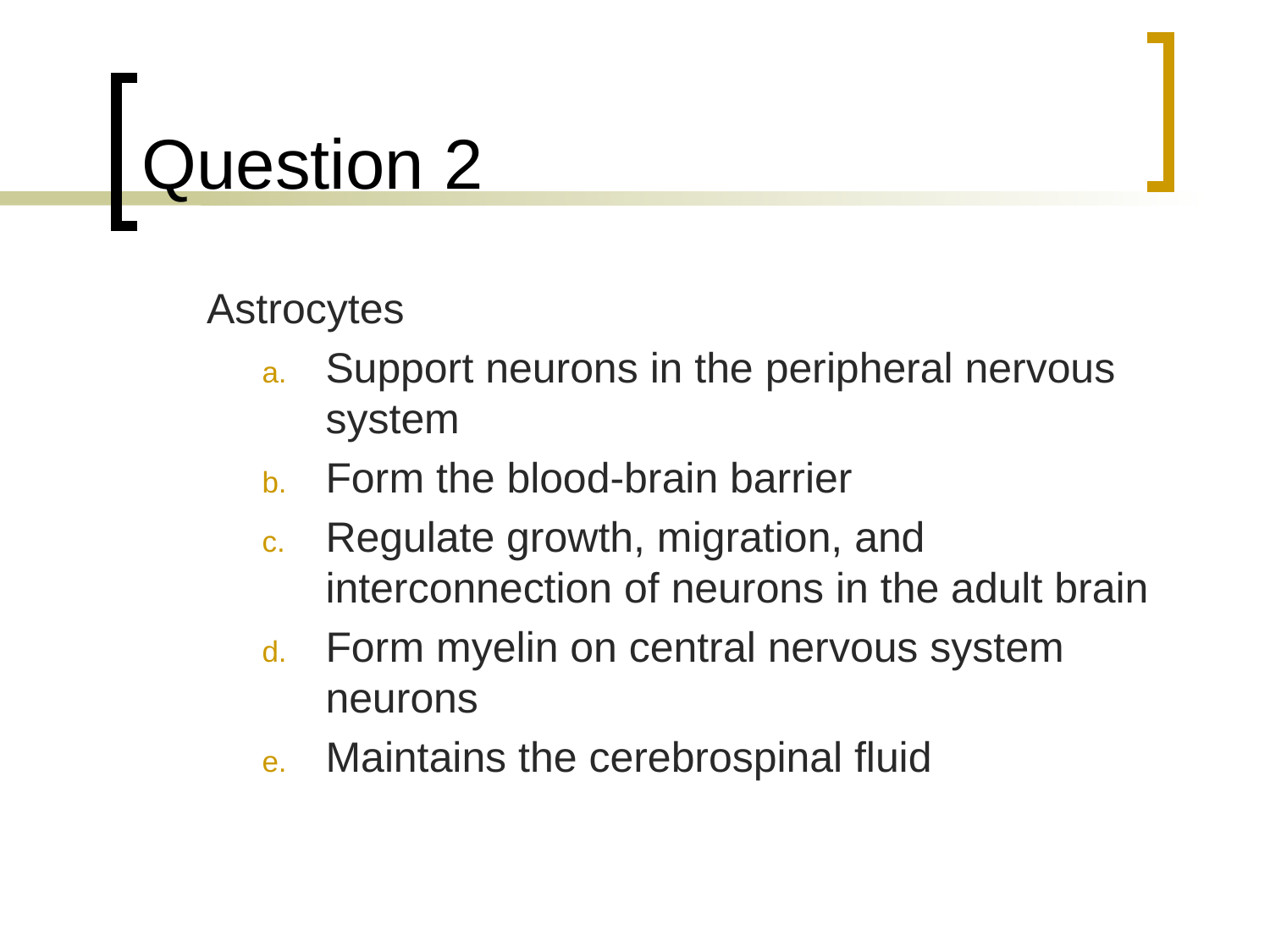

# Question 2
	Astrocytes
Support neurons in the peripheral nervous system
Form the blood-brain barrier
Regulate growth, migration, and interconnection of neurons in the adult brain
Form myelin on central nervous system neurons
Maintains the cerebrospinal fluid